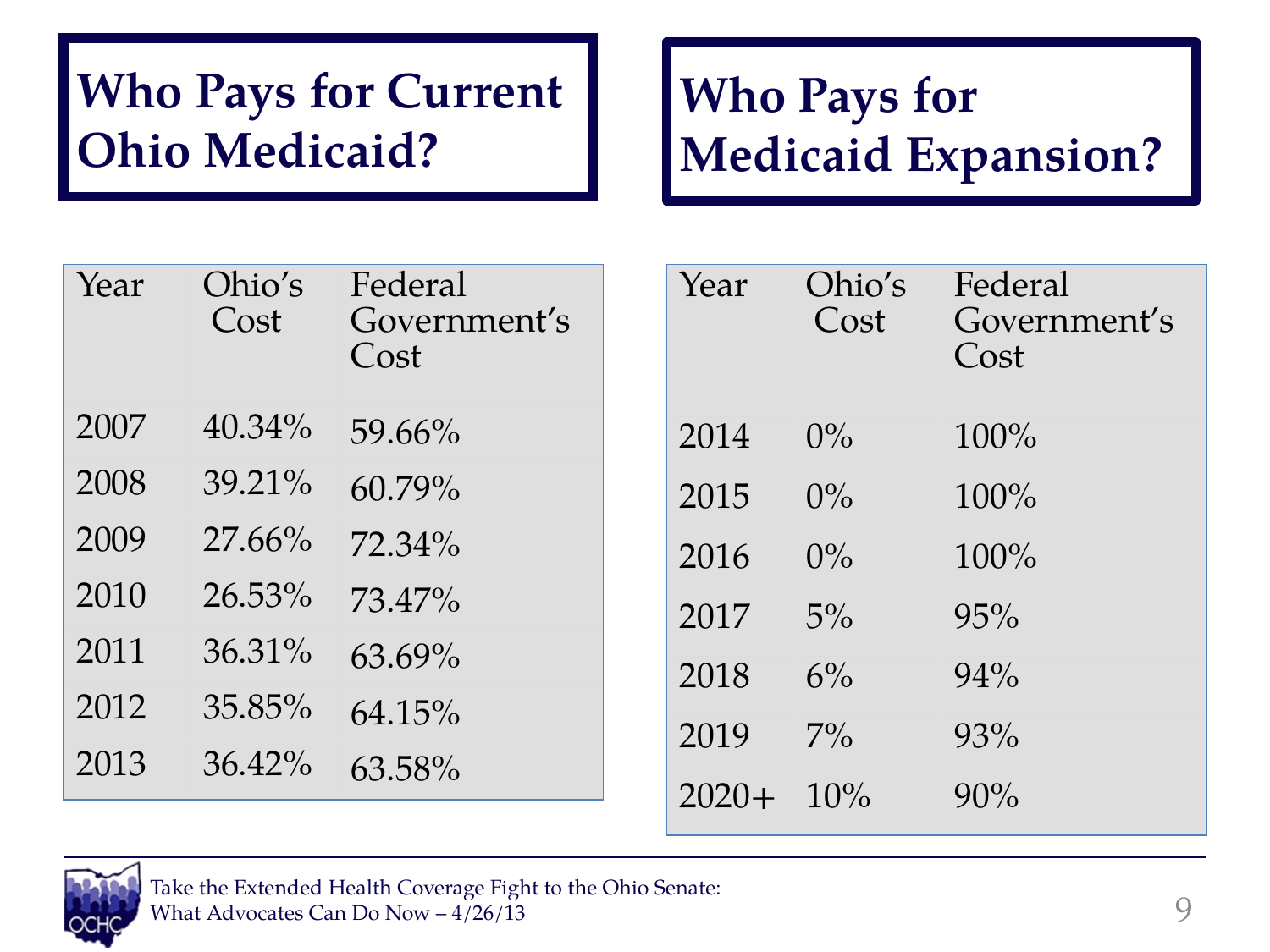

# Who Pays for Current Ohio Medicaid?
Who Pays for Medicaid Expansion?
| Year | Ohio’s Cost | Federal Government’s Cost |
| --- | --- | --- |
| 2007 | 40.34% | 59.66% |
| 2008 | 39.21% | 60.79% |
| 2009 | 27.66% | 72.34% |
| 2010 | 26.53% | 73.47% |
| 2011 | 36.31% | 63.69% |
| 2012 | 35.85% | 64.15% |
| 2013 | 36.42% | 63.58% |
| Year | Ohio’s Cost | Federal Government’s Cost |
| --- | --- | --- |
| 2014 | 0% | 100% |
| 2015 | 0% | 100% |
| 2016 | 0% | 100% |
| 2017 | 5% | 95% |
| 2018 | 6% | 94% |
| 2019 | 7% | 93% |
| 2020+ | 10% | 90% |
9